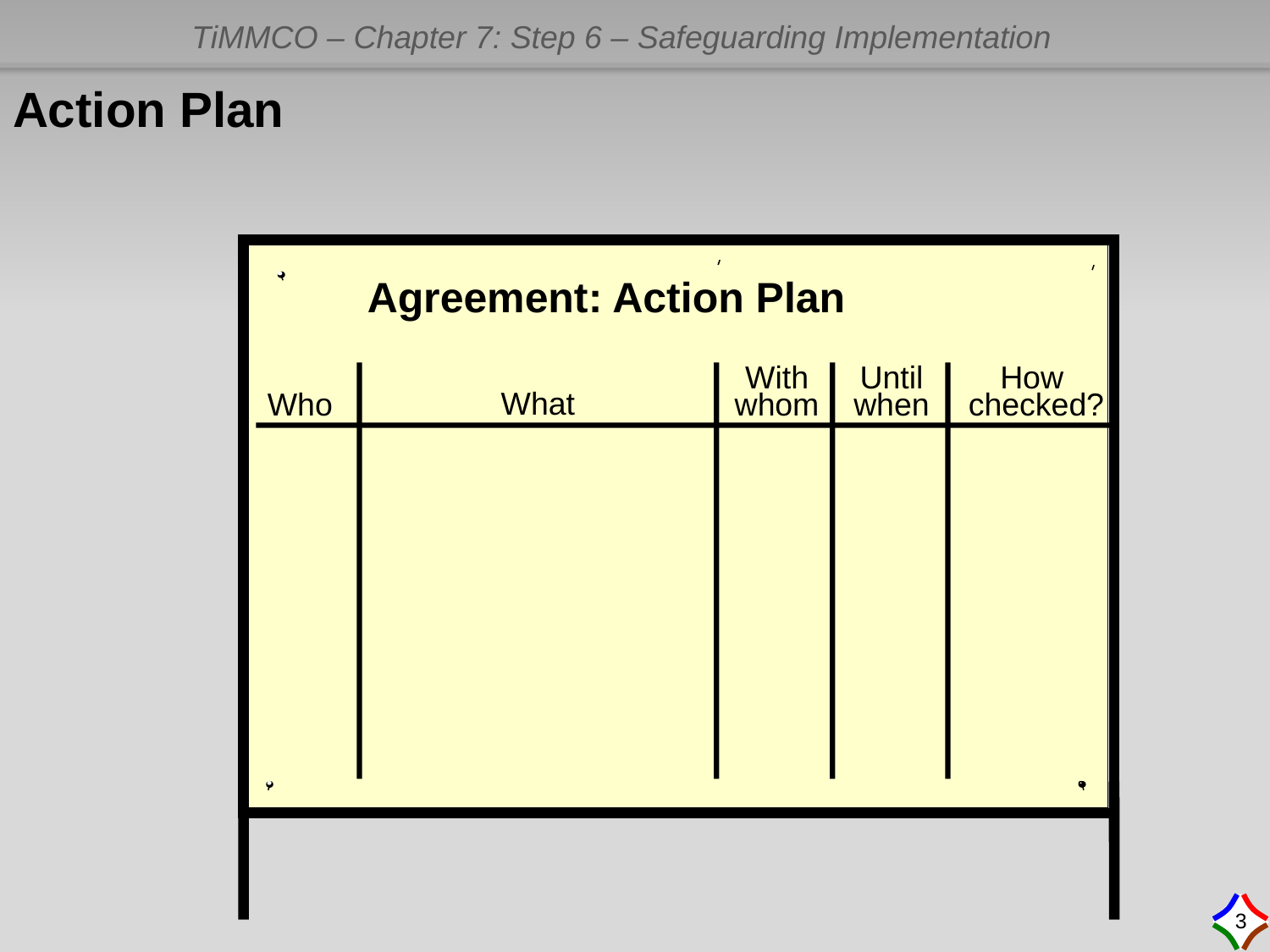

# Action Plan

Agreement: Action Plan
With
whom
Until
when
How
checked?

What
Who

3